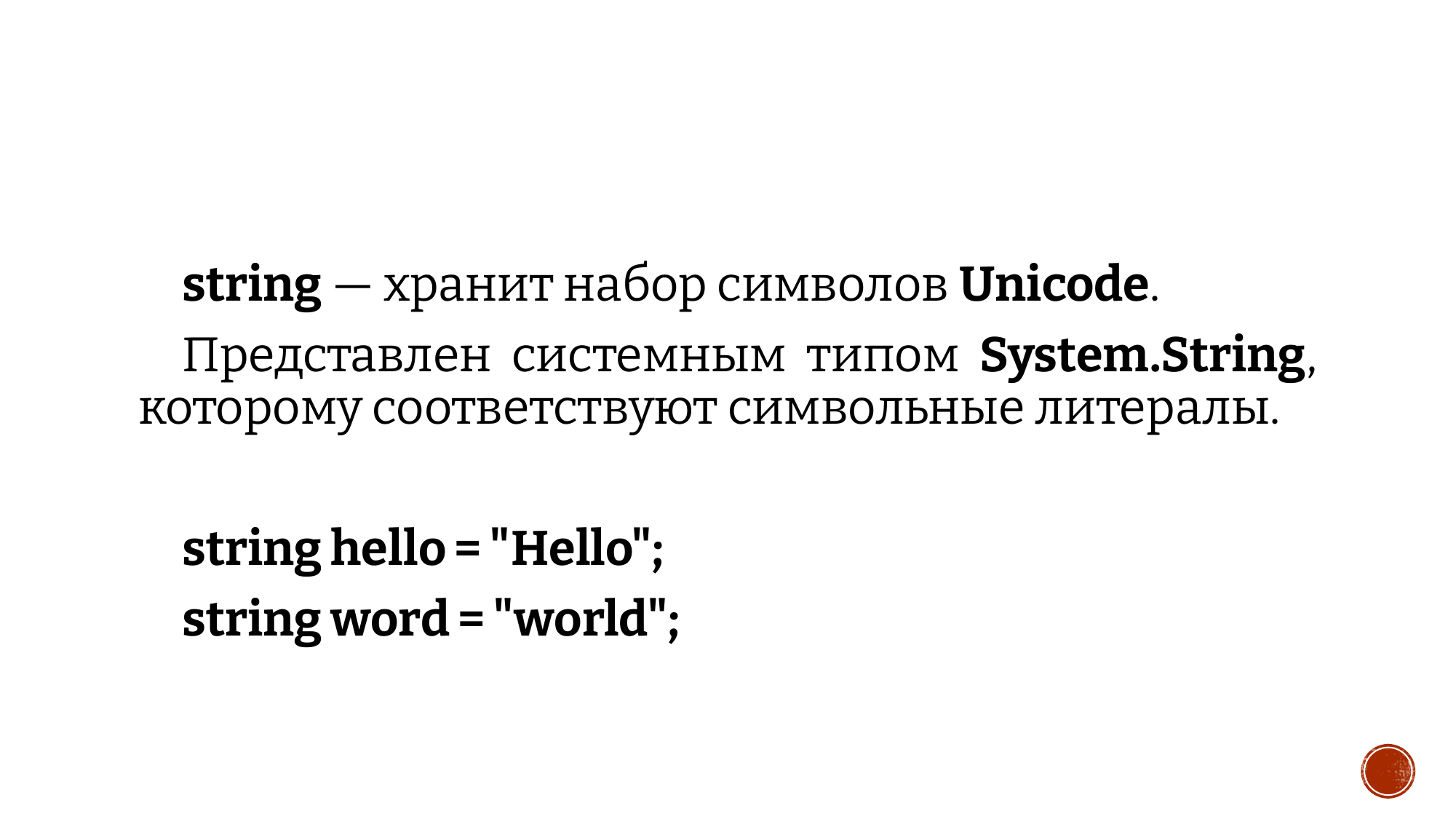

#
string — хранит набор символов Unicode.
Представлен системным типом System.String, которому соответствуют символьные литералы.

string hello = "Hello";
string word = "world";